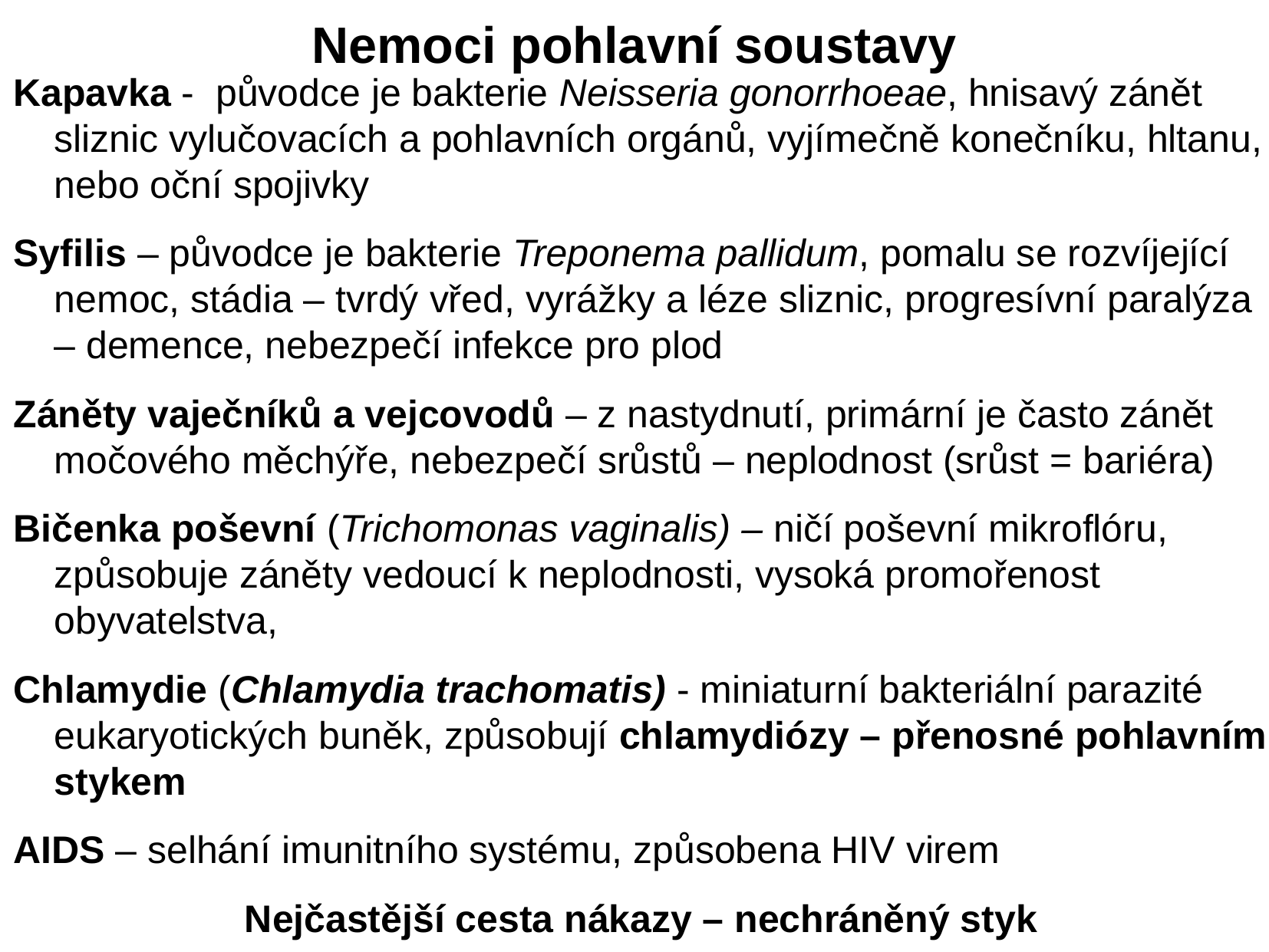

# Nemoci pohlavní soustavy
Kapavka -  původce je bakterie Neisseria gonorrhoeae, hnisavý zánět sliznic vylučovacích a pohlavních orgánů, vyjímečně konečníku, hltanu, nebo oční spojivky
Syfilis – původce je bakterie Treponema pallidum, pomalu se rozvíjející nemoc, stádia – tvrdý vřed, vyrážky a léze sliznic, progresívní paralýza – demence, nebezpečí infekce pro plod
Záněty vaječníků a vejcovodů – z nastydnutí, primární je často zánět močového měchýře, nebezpečí srůstů – neplodnost (srůst = bariéra)
Bičenka poševní (Trichomonas vaginalis) – ničí poševní mikroflóru, způsobuje záněty vedoucí k neplodnosti, vysoká promořenost obyvatelstva,
Chlamydie (Chlamydia trachomatis) - miniaturní bakteriální parazité eukaryotických buněk, způsobují chlamydiózy – přenosné pohlavním stykem
AIDS – selhání imunitního systému, způsobena HIV virem
Nejčastější cesta nákazy – nechráněný styk